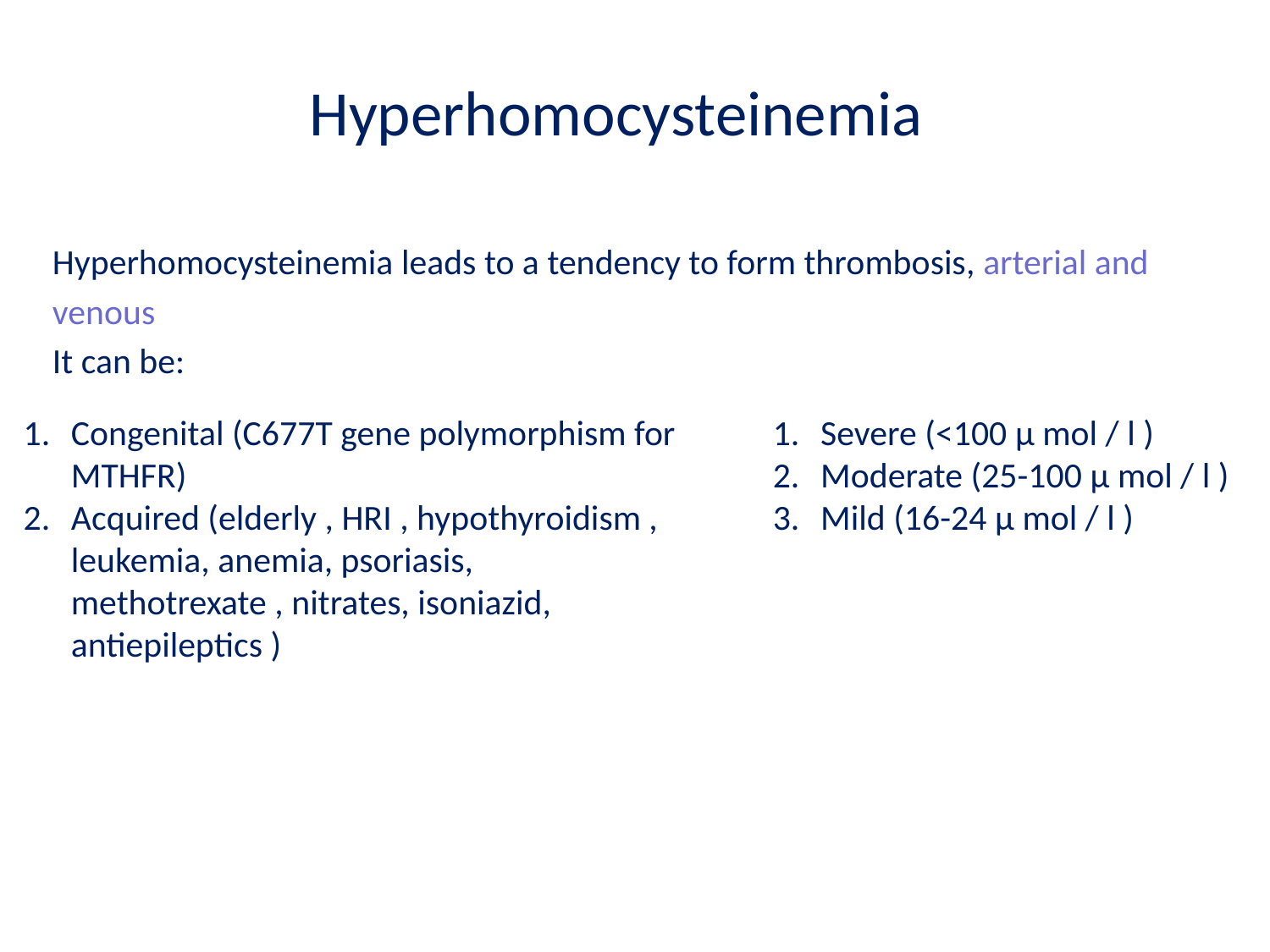

Hyperhomocysteinemia

Hyperhomocysteinemia leads to a tendency to form thrombosis, arterial and
venous
It can be:

Congenital (C677T gene polymorphism for MTHFR)
Acquired (elderly , HRI , hypothyroidism , leukemia, anemia, psoriasis, methotrexate , nitrates, isoniazid, antiepileptics )
Severe (<100 μ mol / l )
Moderate (25-100 μ mol / l )
Mild (16-24 μ mol / l )